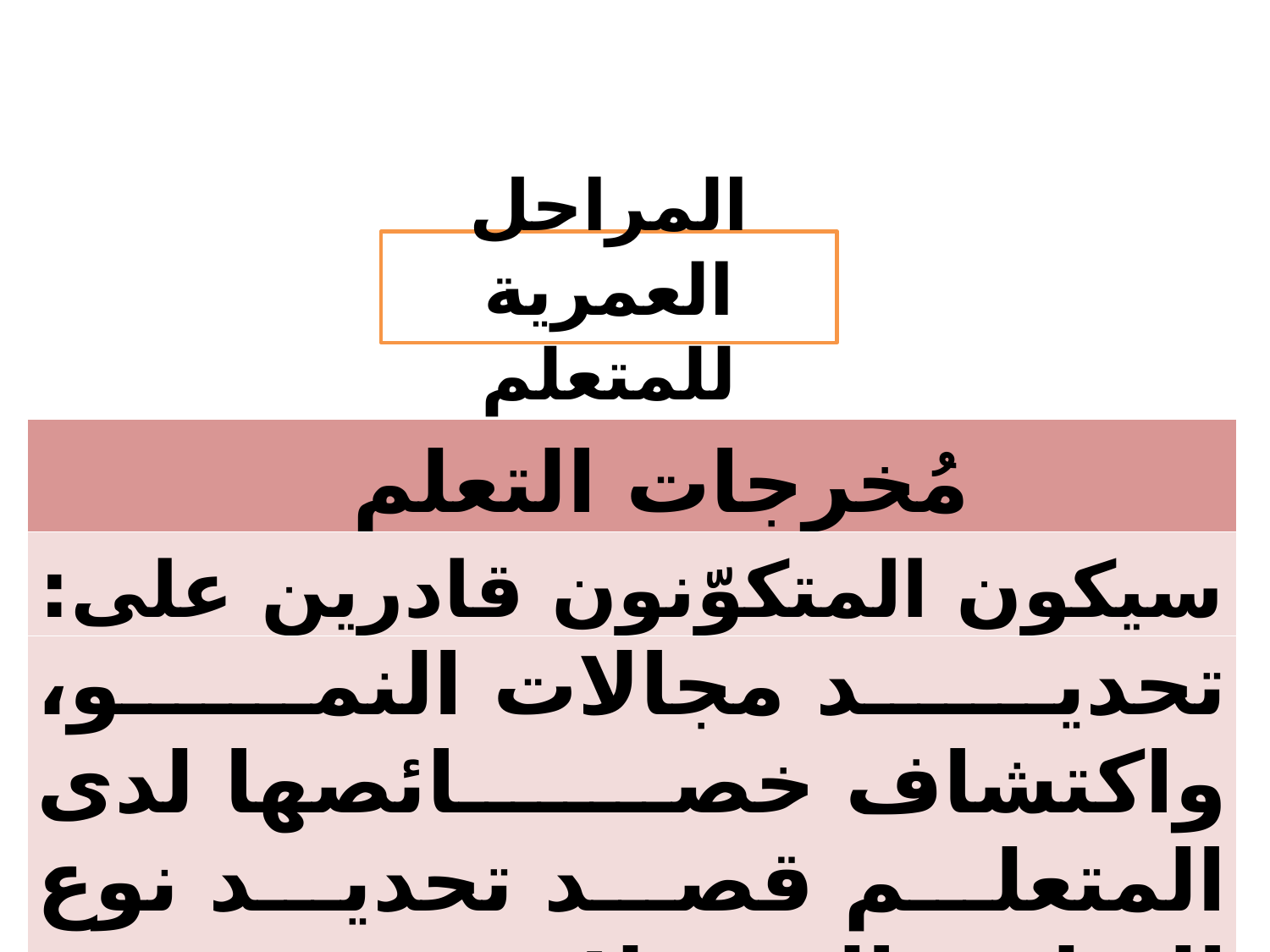

المراحل العمرية للمتعلم
| مُخرجات التعلم |
| --- |
| سيكون المتكوّنون قادرين على: |
| تحديد مجالات النمو، واكتشاف خصائصها لدى المتعلم قصد تحديد نوع التعلم الذي يلائم مستوى نموه. |